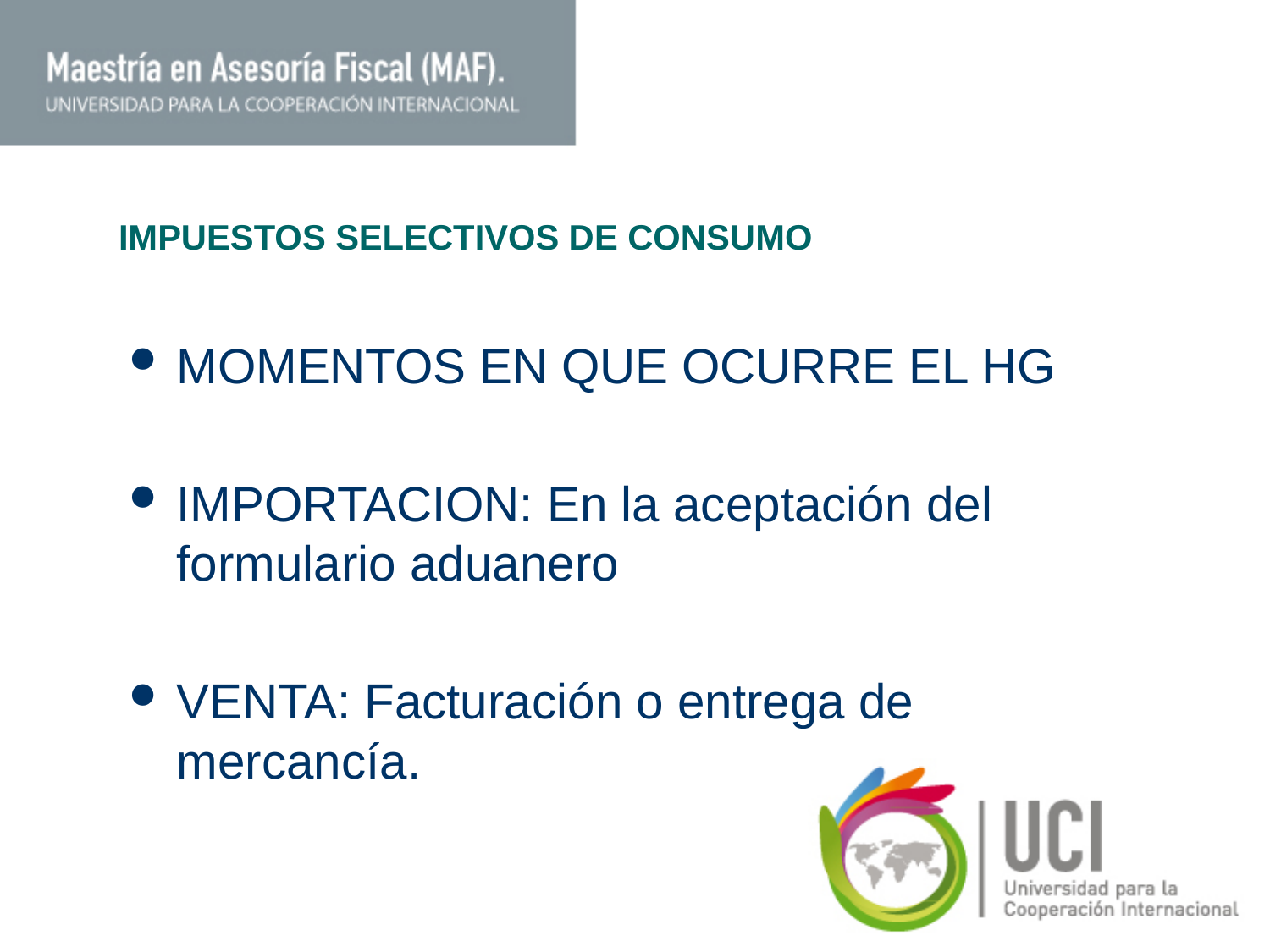

# IMPUESTOS SELECTIVOS DE CONSUMO
MOMENTOS EN QUE OCURRE EL HG

IMPORTACION: En la aceptación del formulario aduanero

VENTA: Facturación o entrega de mercancía.
5